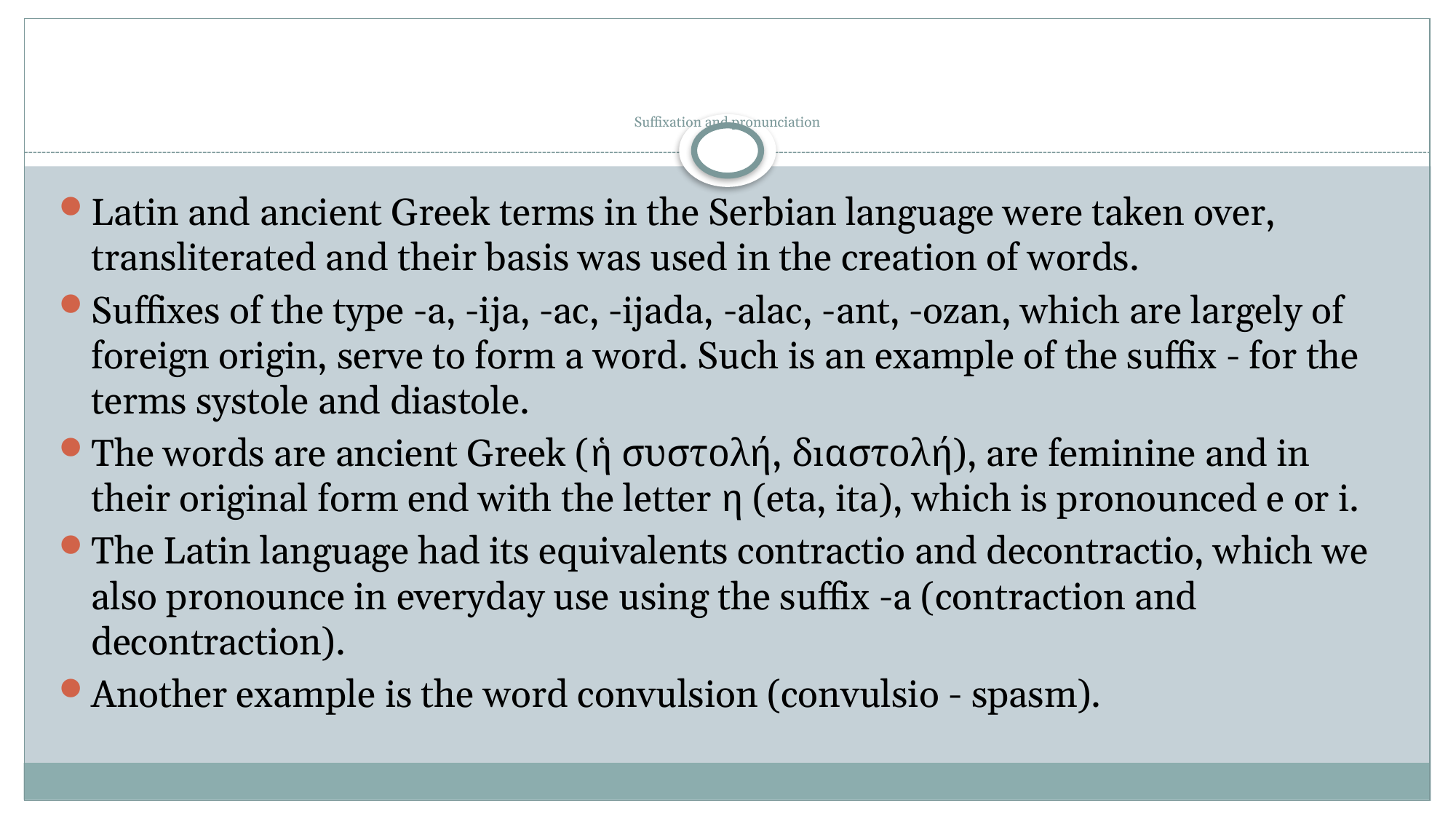

# Suffixation and pronunciation
Latin and ancient Greek terms in the Serbian language were taken over, transliterated and their basis was used in the creation of words.
Suffixes of the type -a, -ija, -ac, -ijada, -alac, -ant, -ozan, which are largely of foreign origin, serve to form a word. Such is an example of the suffix - for the terms systole and diastole.
The words are ancient Greek (ἡ συστολή, δıαστολή), are feminine and in their original form end with the letter η (eta, ita), which is pronounced e or i.
The Latin language had its equivalents contractio and decontractio, which we also pronounce in everyday use using the suffix -a (contraction and decontraction).
Another example is the word convulsion (convulsio - spasm).